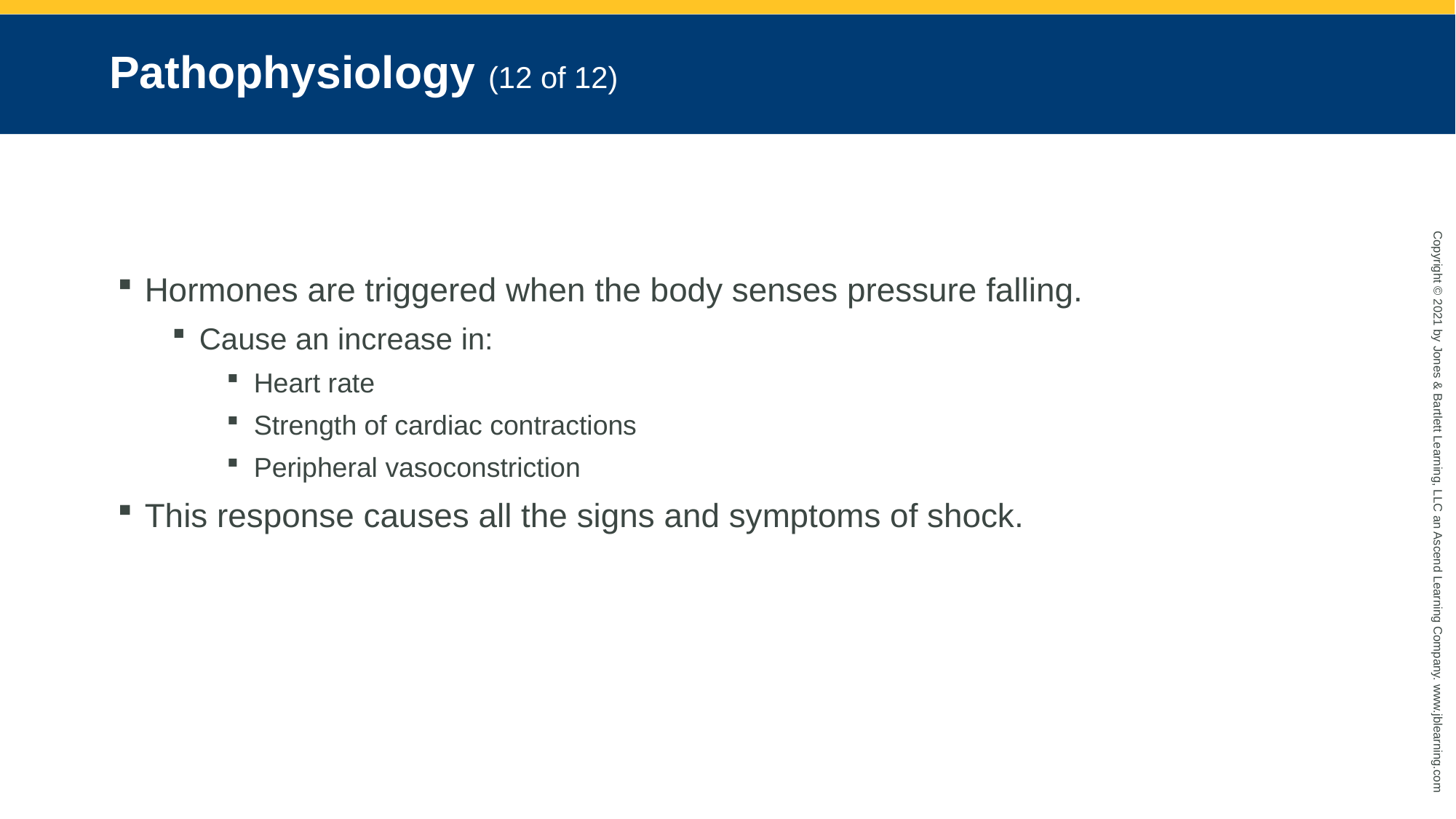

# Pathophysiology (12 of 12)
Hormones are triggered when the body senses pressure falling.
Cause an increase in:
Heart rate
Strength of cardiac contractions
Peripheral vasoconstriction
This response causes all the signs and symptoms of shock.